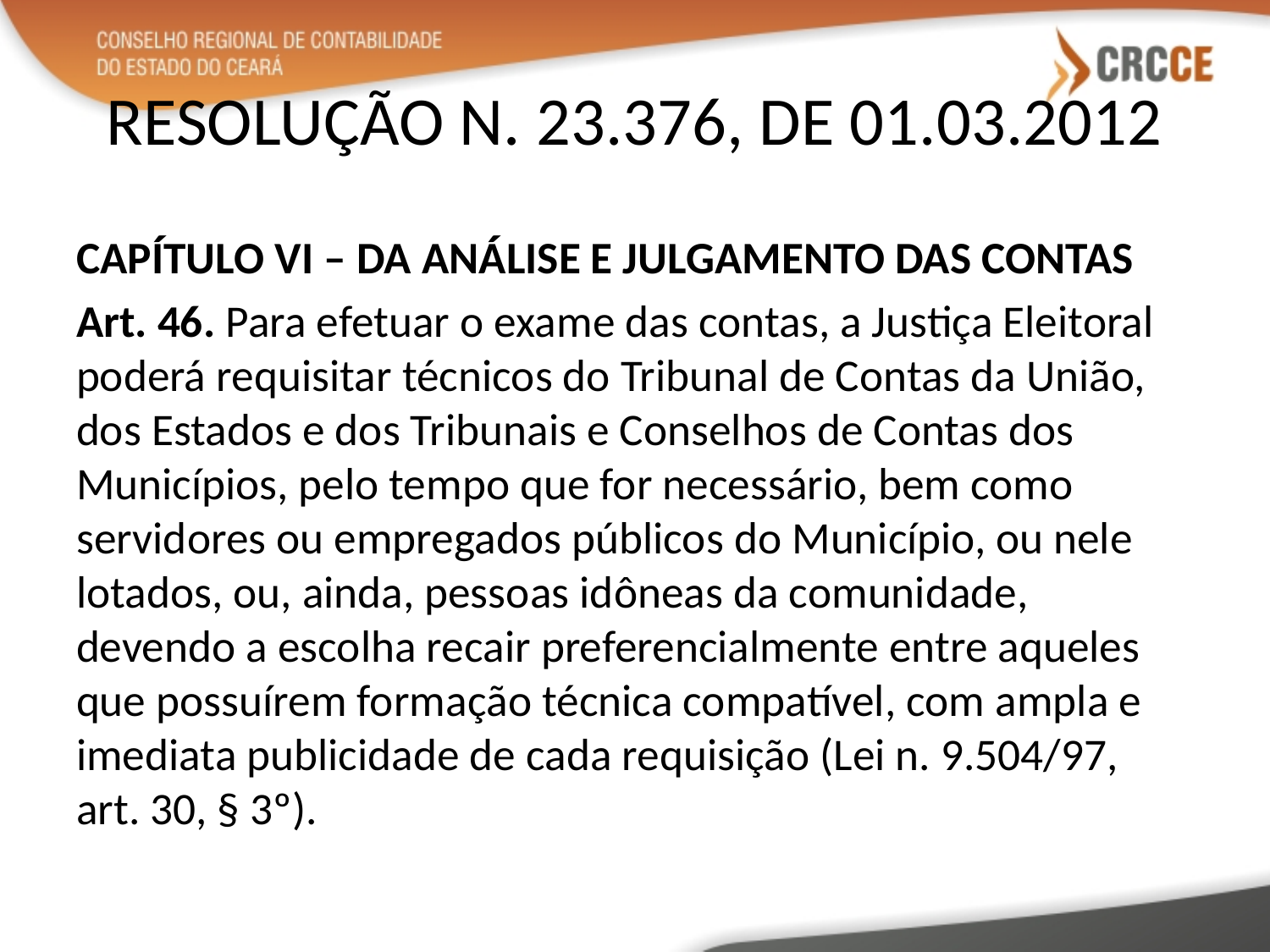

# RESOLUÇÃO N. 23.376, DE 01.03.2012
CAPÍTULO VI – DA ANÁLISE E JULGAMENTO DAS CONTAS
Art. 46. Para efetuar o exame das contas, a Justiça Eleitoral poderá requisitar técnicos do Tribunal de Contas da União, dos Estados e dos Tribunais e Conselhos de Contas dos Municípios, pelo tempo que for necessário, bem como servidores ou empregados públicos do Município, ou nele lotados, ou, ainda, pessoas idôneas da comunidade, devendo a escolha recair preferencialmente entre aqueles que possuírem formação técnica compatível, com ampla e imediata publicidade de cada requisição (Lei n. 9.504/97, art. 30, § 3º).